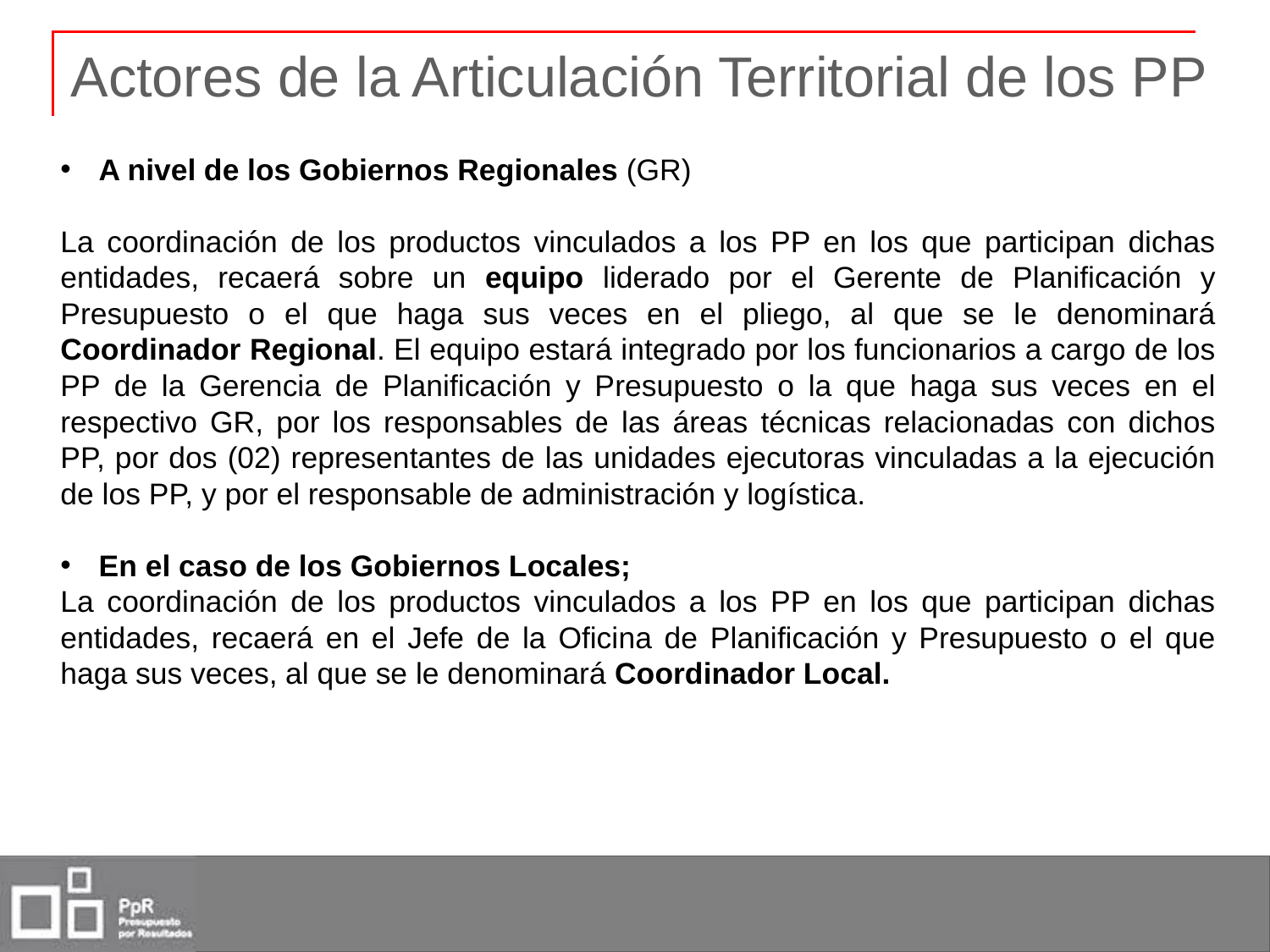

# Actores de la Articulación Territorial de los PP
 A nivel de los Gobiernos Regionales (GR)

La coordinación de los productos vinculados a los PP en los que participan dichas entidades, recaerá sobre un equipo liderado por el Gerente de Planificación y Presupuesto o el que haga sus veces en el pliego, al que se le denominará Coordinador Regional. El equipo estará integrado por los funcionarios a cargo de los PP de la Gerencia de Planificación y Presupuesto o la que haga sus veces en el respectivo GR, por los responsables de las áreas técnicas relacionadas con dichos PP, por dos (02) representantes de las unidades ejecutoras vinculadas a la ejecución de los PP, y por el responsable de administración y logística.

 En el caso de los Gobiernos Locales;
La coordinación de los productos vinculados a los PP en los que participan dichas entidades, recaerá en el Jefe de la Oficina de Planificación y Presupuesto o el que haga sus veces, al que se le denominará Coordinador Local.